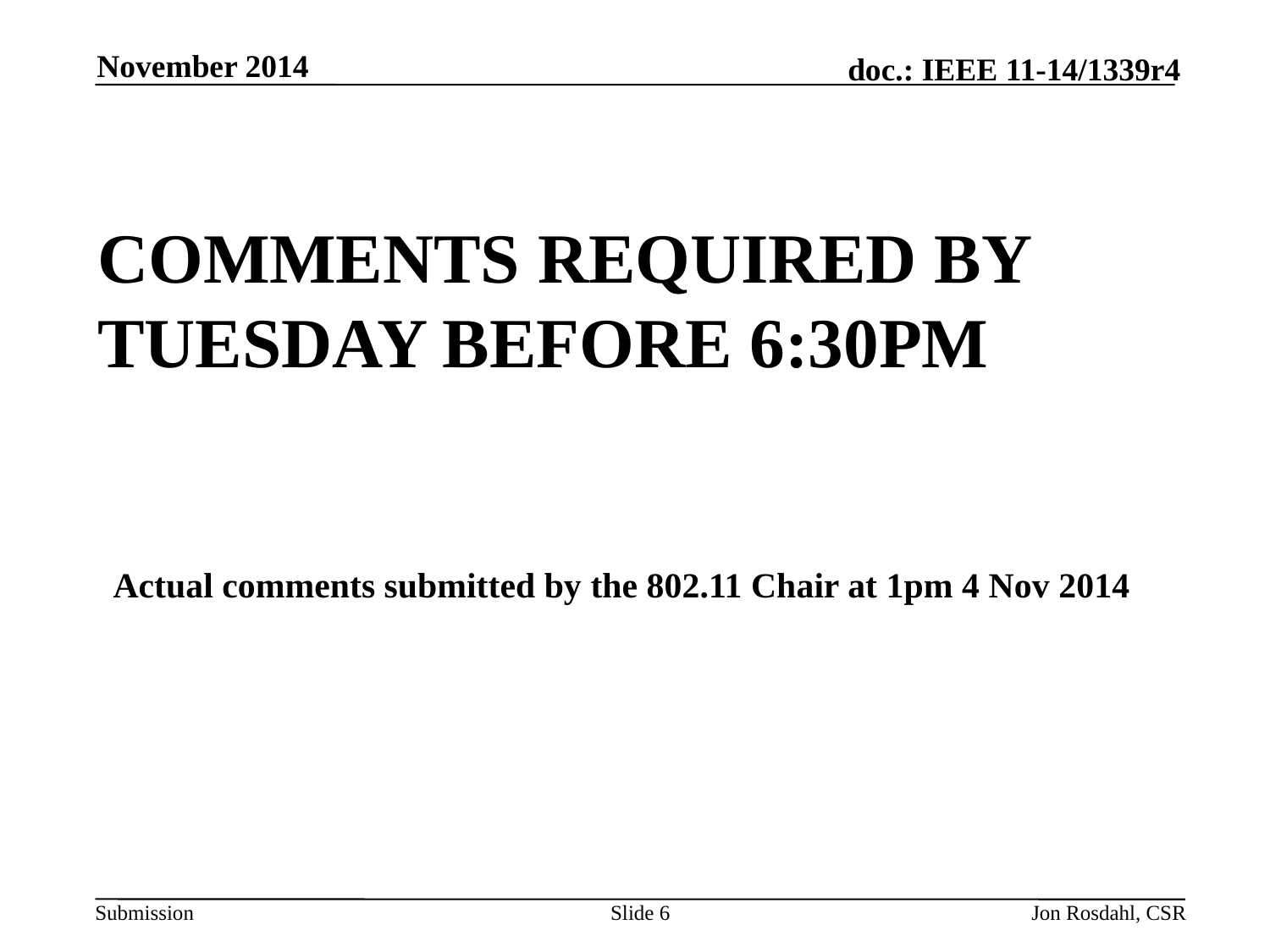

November 2014
# Comments Required by Tuesday before 6:30Pm
Actual comments submitted by the 802.11 Chair at 1pm 4 Nov 2014
Slide 6
Jon Rosdahl, CSR